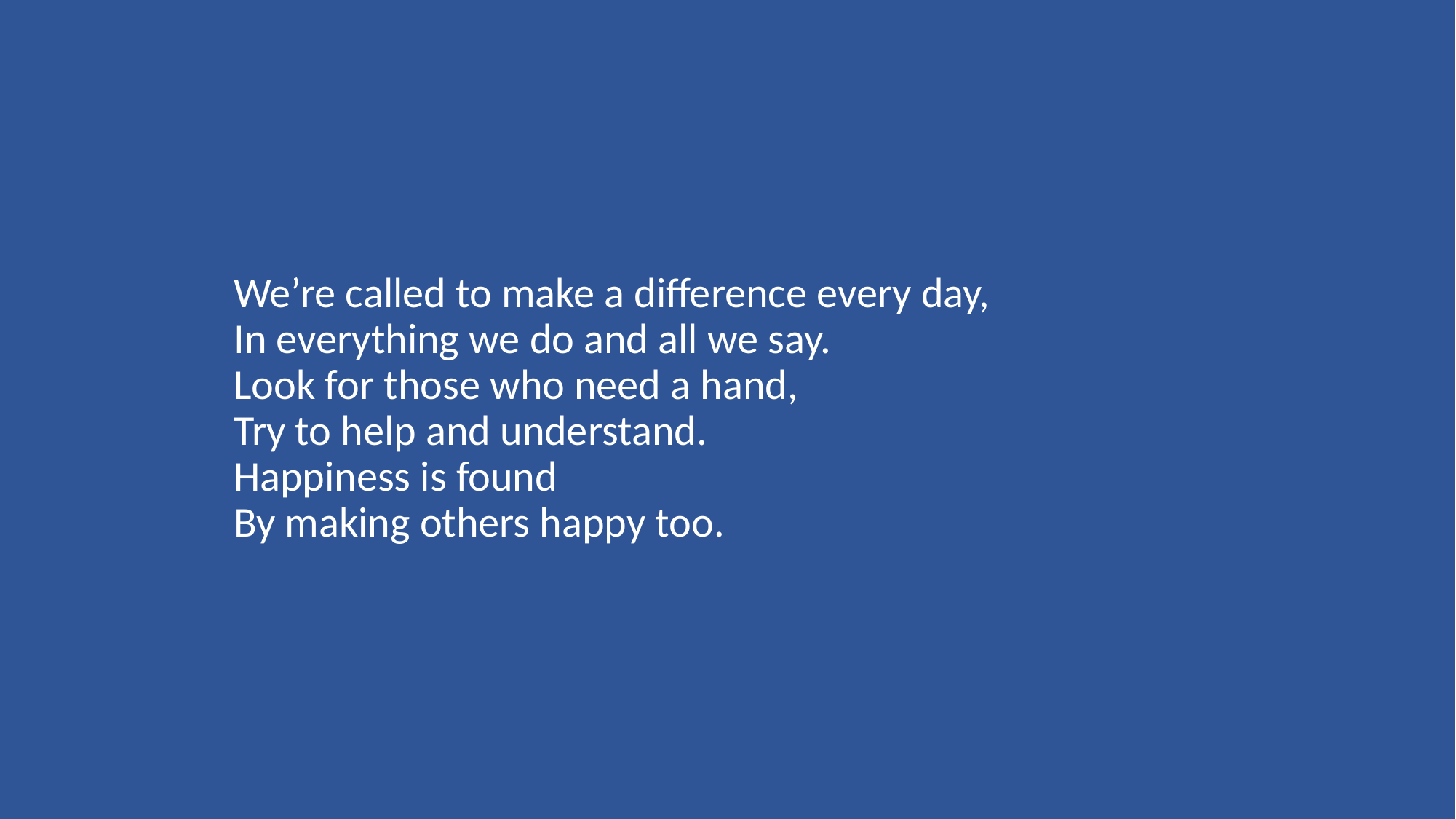

We’re called to make a difference every day,
In everything we do and all we say.
Look for those who need a hand,
Try to help and understand.
Happiness is found
By making others happy too.